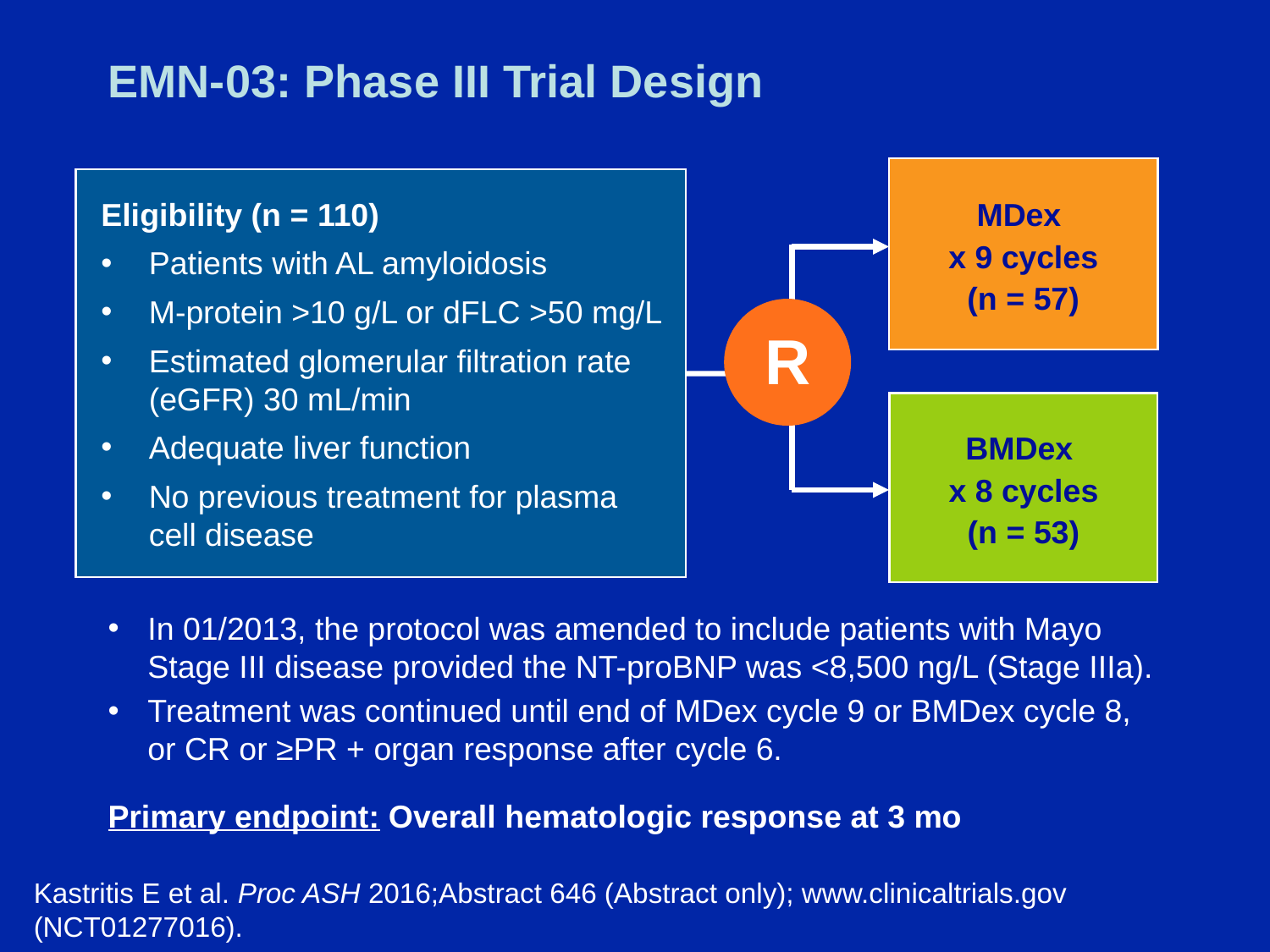

# EMN-03: Phase III Trial Design
MDex
x 9 cycles
(n = 57)
Eligibility (n = 110)
Patients with AL amyloidosis
M-protein >10 g/L or dFLC >50 mg/L
Estimated glomerular filtration rate (eGFR) 30 mL/min
Adequate liver function
No previous treatment for plasma cell disease

R

BMDex
x 8 cycles
(n = 53)
In 01/2013, the protocol was amended to include patients with Mayo Stage III disease provided the NT-proBNP was <8,500 ng/L (Stage IIIa).
Treatment was continued until end of MDex cycle 9 or BMDex cycle 8, or CR or ≥PR + organ response after cycle 6.
Primary endpoint: Overall hematologic response at 3 mo
Kastritis E et al. Proc ASH 2016;Abstract 646 (Abstract only); www.clinicaltrials.gov (NCT01277016).